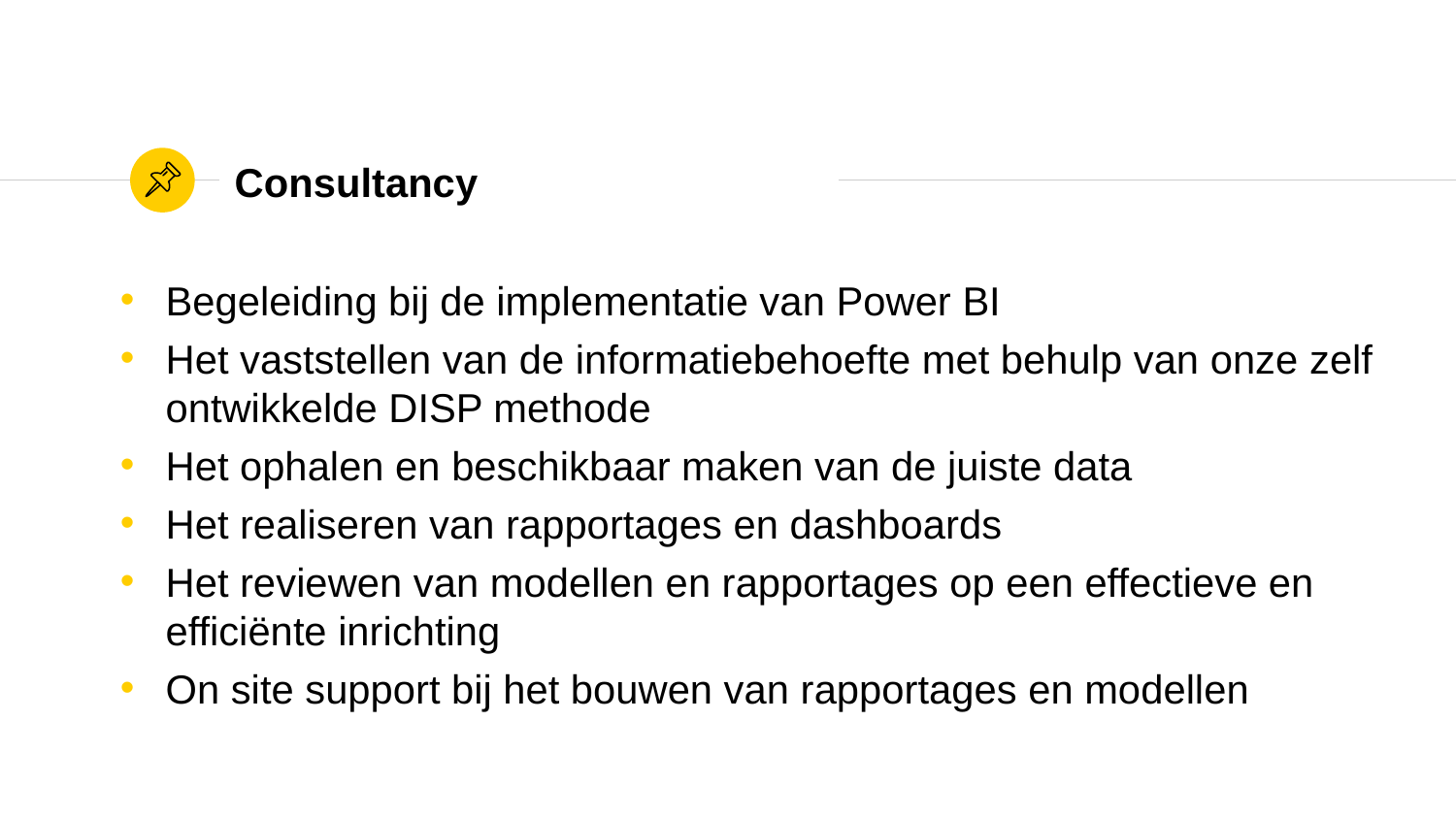

# Consultancy

Begeleiding bij de implementatie van Power BI
Het vaststellen van de informatiebehoefte met behulp van onze zelf ontwikkelde DISP methode
Het ophalen en beschikbaar maken van de juiste data
Het realiseren van rapportages en dashboards
Het reviewen van modellen en rapportages op een effectieve en efficiënte inrichting
On site support bij het bouwen van rapportages en modellen